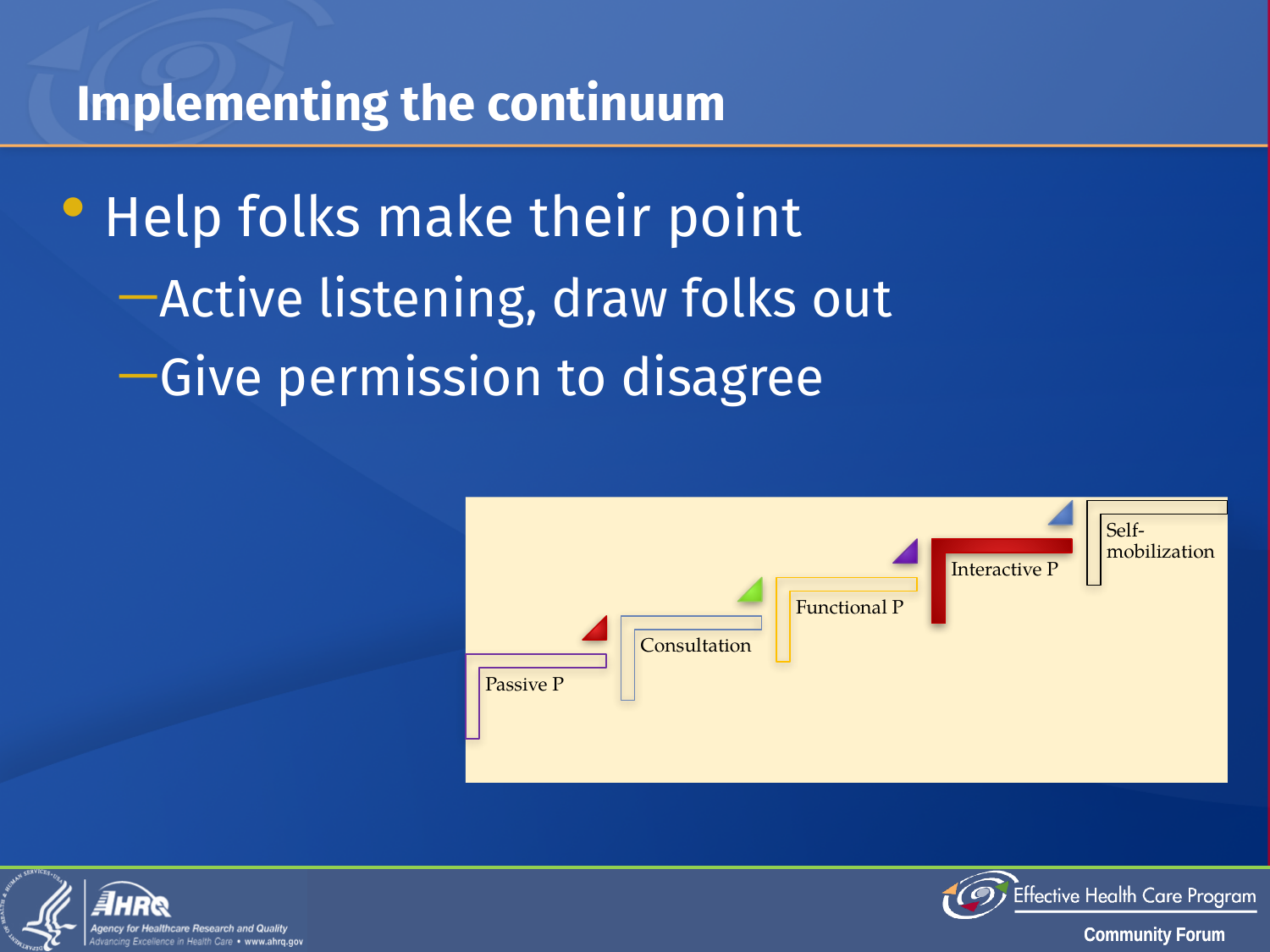

# Implementing the continuum
Help folks make their point
Active listening, draw folks out
Give permission to disagree

Passive P
Consultation
Functional P
Interactive P
Self-mobilization